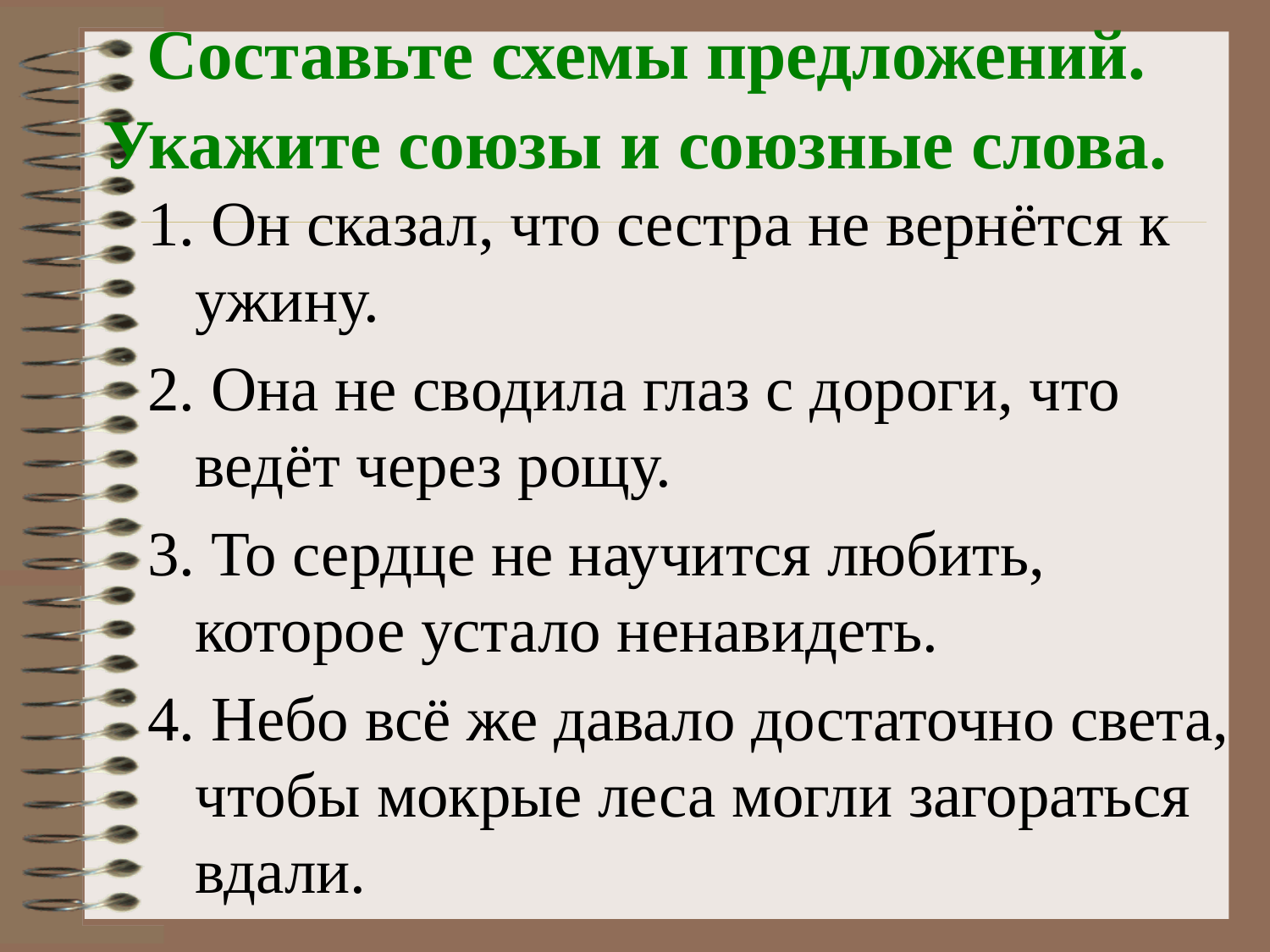

# Составьте схемы предложений. Укажите союзы и союзные слова.
1. Он сказал, что сестра не вернётся к ужину.
2. Она не сводила глаз с дороги, что ведёт через рощу.
3. То сердце не научится любить, которое устало ненавидеть.
4. Небо всё же давало достаточно света, чтобы мокрые леса могли загораться вдали.